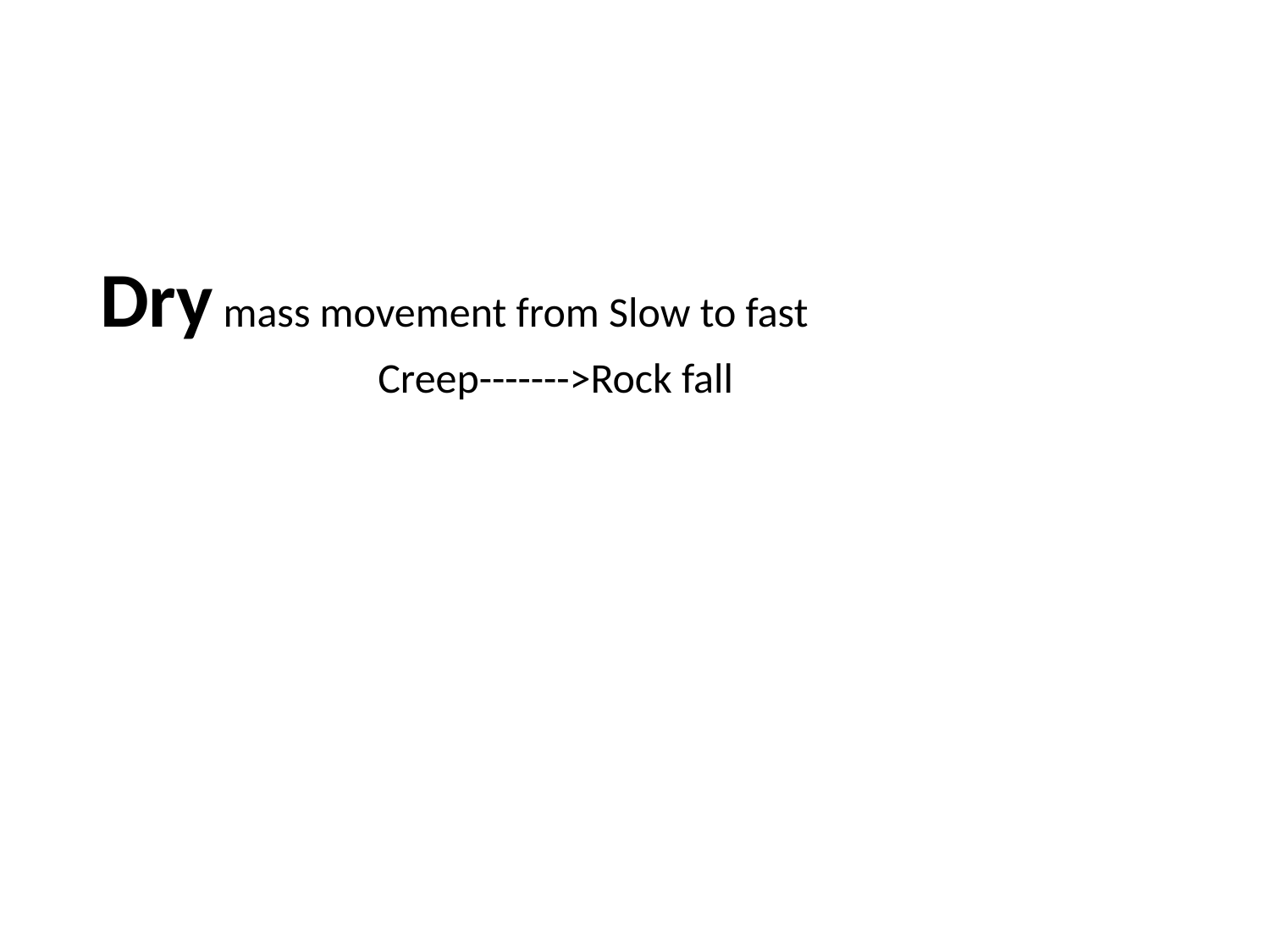

Dry mass movement from Slow to fast
			Creep------->Rock fall